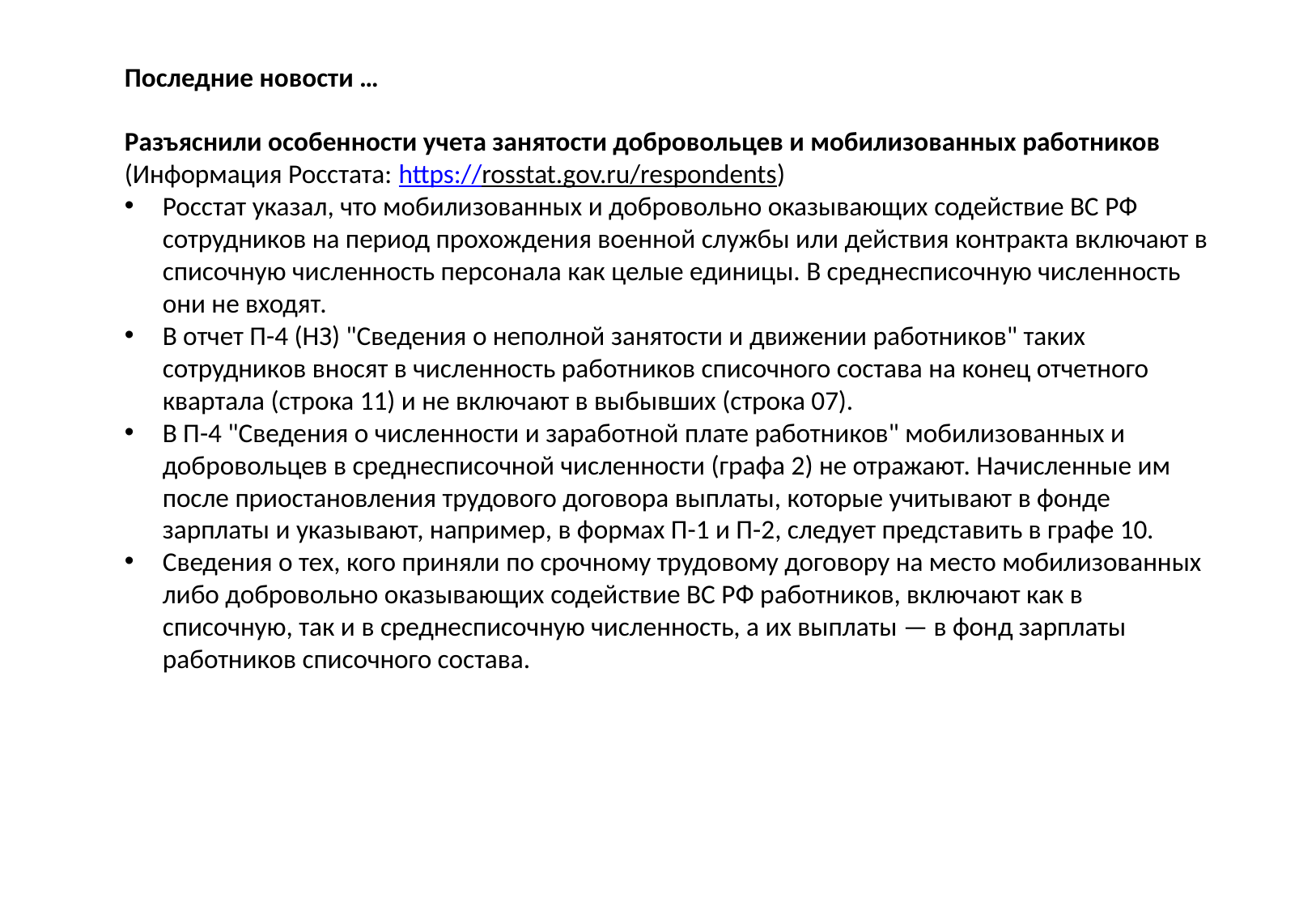

Последние новости …

Разъяснили особенности учета занятости добровольцев и мобилизованных работников
(Информация Росстата: https://rosstat.gov.ru/respondents)
Росстат указал, что мобилизованных и добровольно оказывающих содействие ВС РФ сотрудников на период прохождения военной службы или действия контракта включают в списочную численность персонала как целые единицы. В среднесписочную численность они не входят.
В отчет П-4 (НЗ) "Сведения о неполной занятости и движении работников" таких сотрудников вносят в численность работников списочного состава на конец отчетного квартала (строка 11) и не включают в выбывших (строка 07).
В П-4 "Сведения о численности и заработной плате работников" мобилизованных и добровольцев в среднесписочной численности (графа 2) не отражают. Начисленные им после приостановления трудового договора выплаты, которые учитывают в фонде зарплаты и указывают, например, в формах П-1 и П-2, следует представить в графе 10.
Сведения о тех, кого приняли по срочному трудовому договору на место мобилизованных либо добровольно оказывающих содействие ВС РФ работников, включают как в списочную, так и в среднесписочную численность, а их выплаты — в фонд зарплаты работников списочного состава.